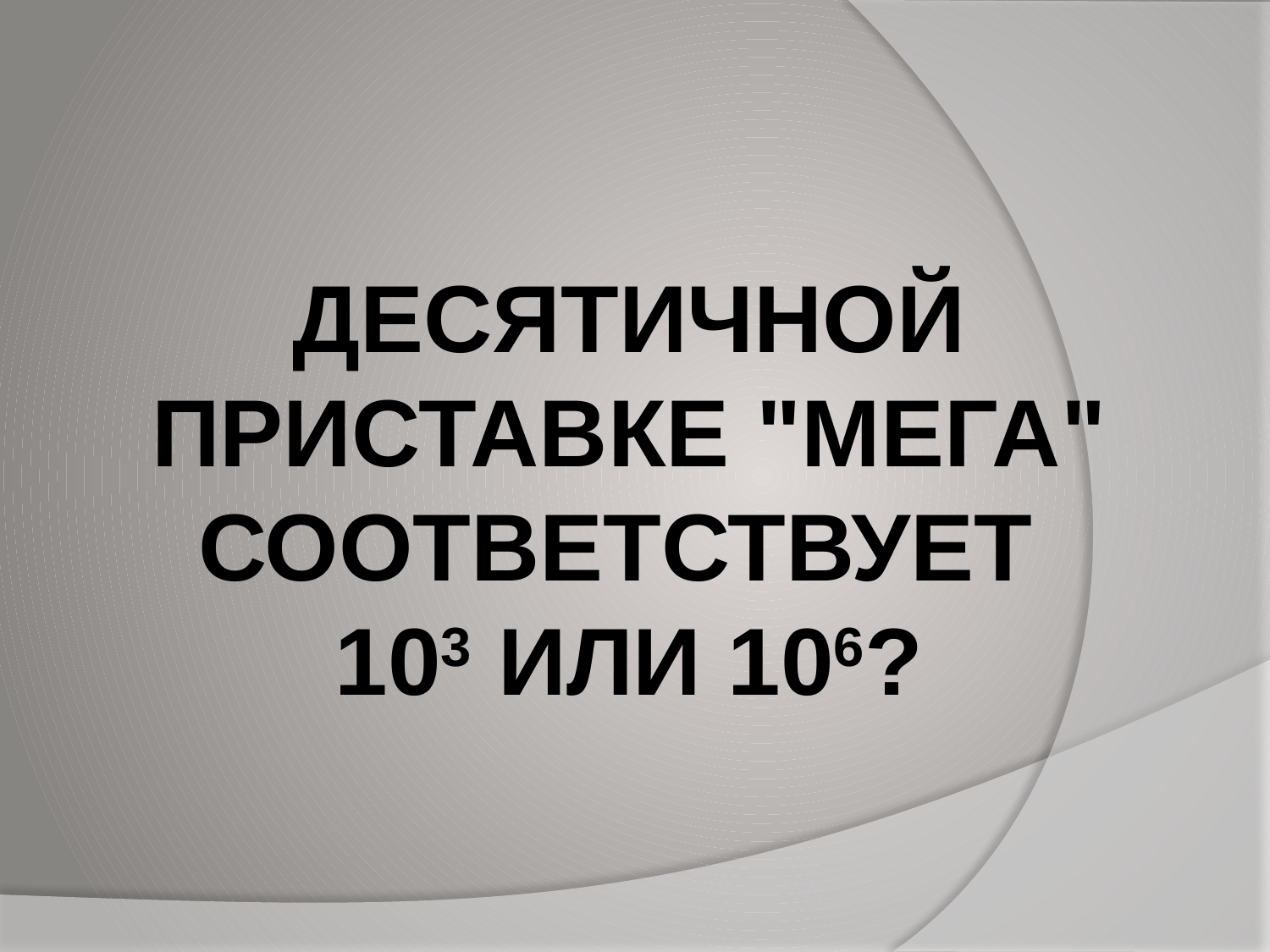

# ДЕСЯТИЧНОЙ ПРИСТАВКЕ "МЕГА" СООТВЕТСТВУЕТ 103 ИЛИ 106?